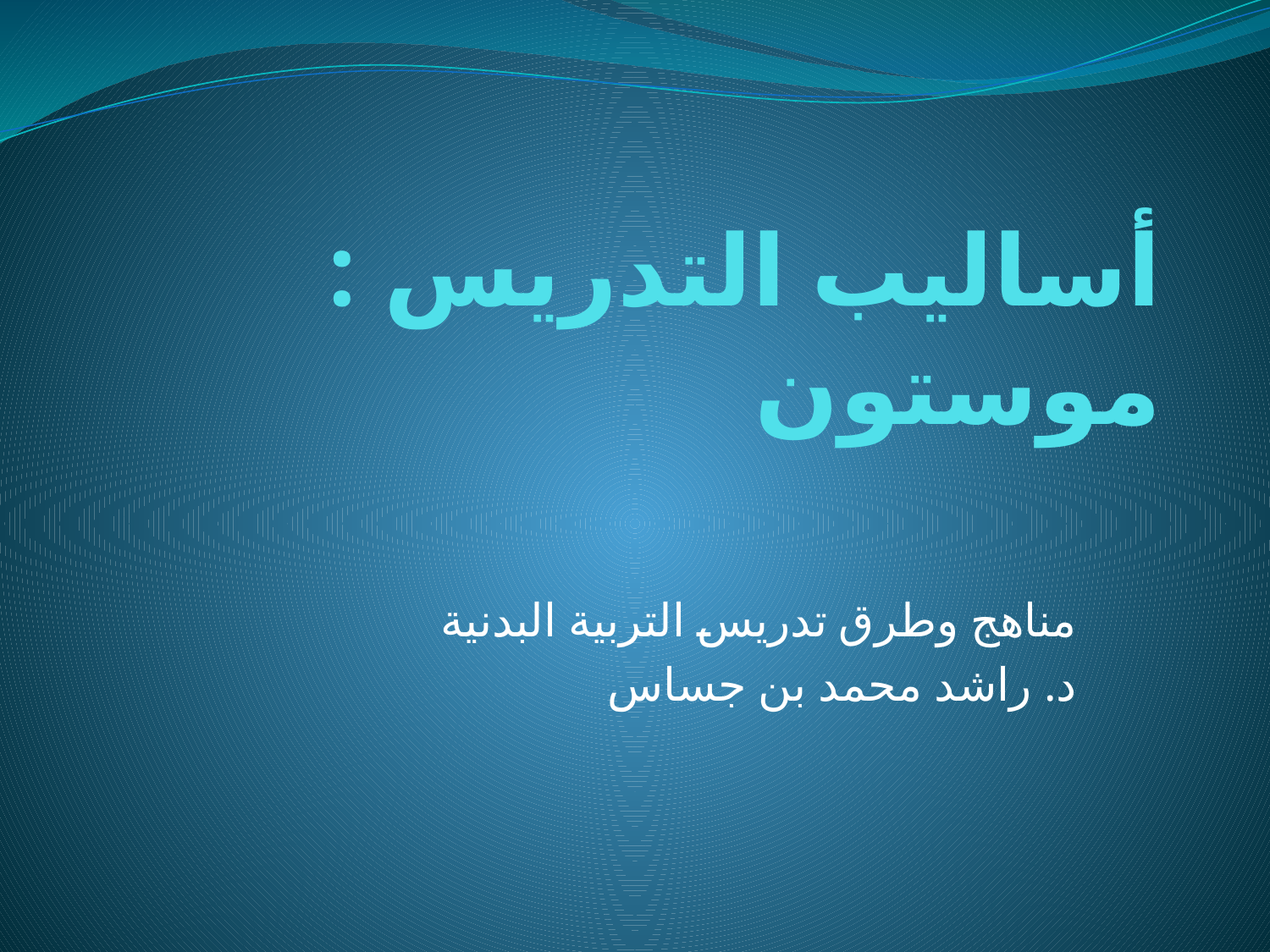

# أساليب التدريس : موستون
مناهج وطرق تدريس التربية البدنية
د. راشد محمد بن جساس